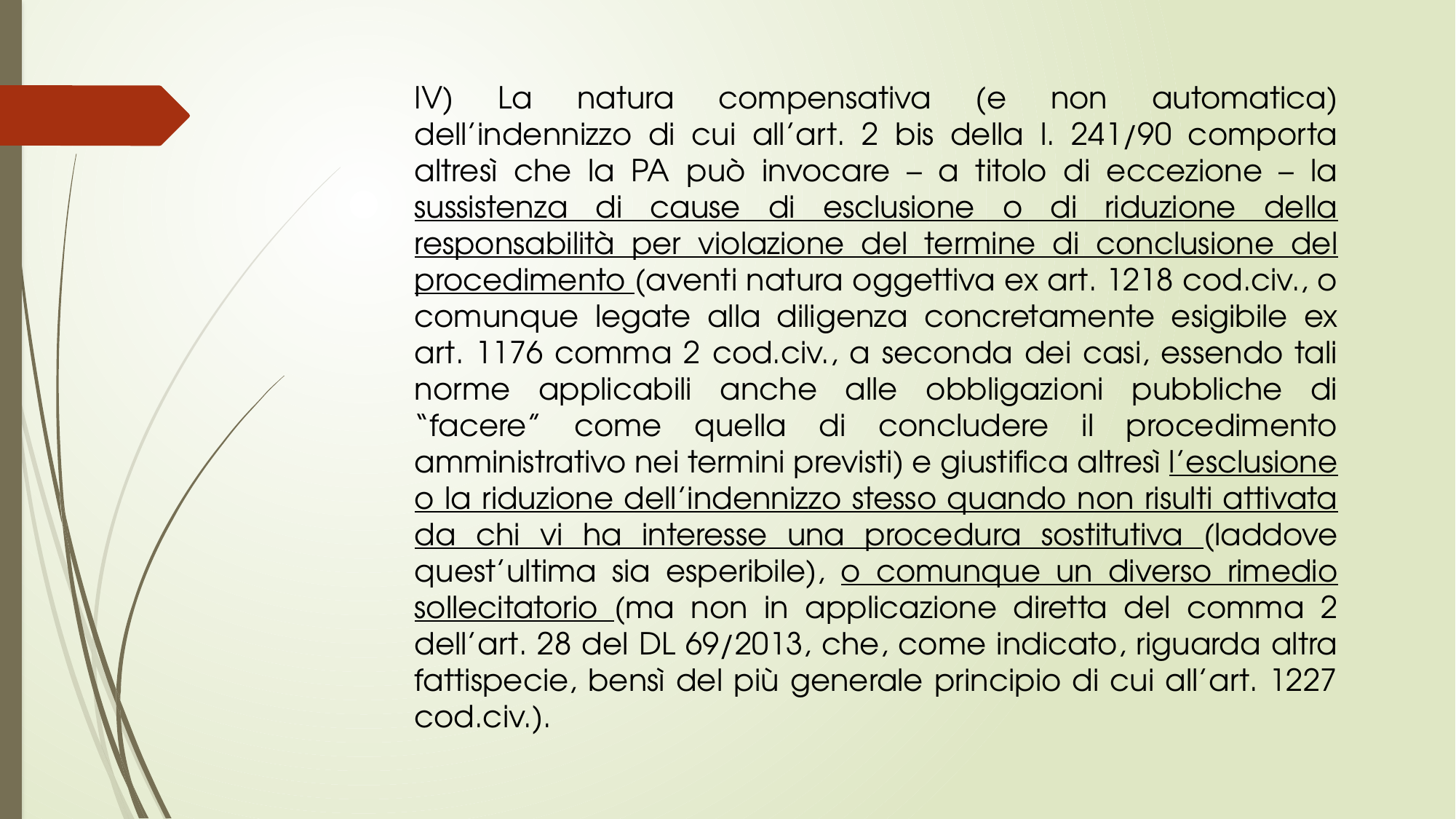

IV) La natura compensativa (e non automatica) dell’indennizzo di cui all’art. 2 bis della l. 241/90 comporta altresì che la PA può invocare – a titolo di eccezione – la sussistenza di cause di esclusione o di riduzione della responsabilità per violazione del termine di conclusione del procedimento (aventi natura oggettiva ex art. 1218 cod.civ., o comunque legate alla diligenza concretamente esigibile ex art. 1176 comma 2 cod.civ., a seconda dei casi, essendo tali norme applicabili anche alle obbligazioni pubbliche di “facere” come quella di concludere il procedimento amministrativo nei termini previsti) e giustifica altresì l’esclusione o la riduzione dell’indennizzo stesso quando non risulti attivata da chi vi ha interesse una procedura sostitutiva (laddove quest’ultima sia esperibile), o comunque un diverso rimedio sollecitatorio (ma non in applicazione diretta del comma 2 dell’art. 28 del DL 69/2013, che, come indicato, riguarda altra fattispecie, bensì del più generale principio di cui all’art. 1227 cod.civ.).